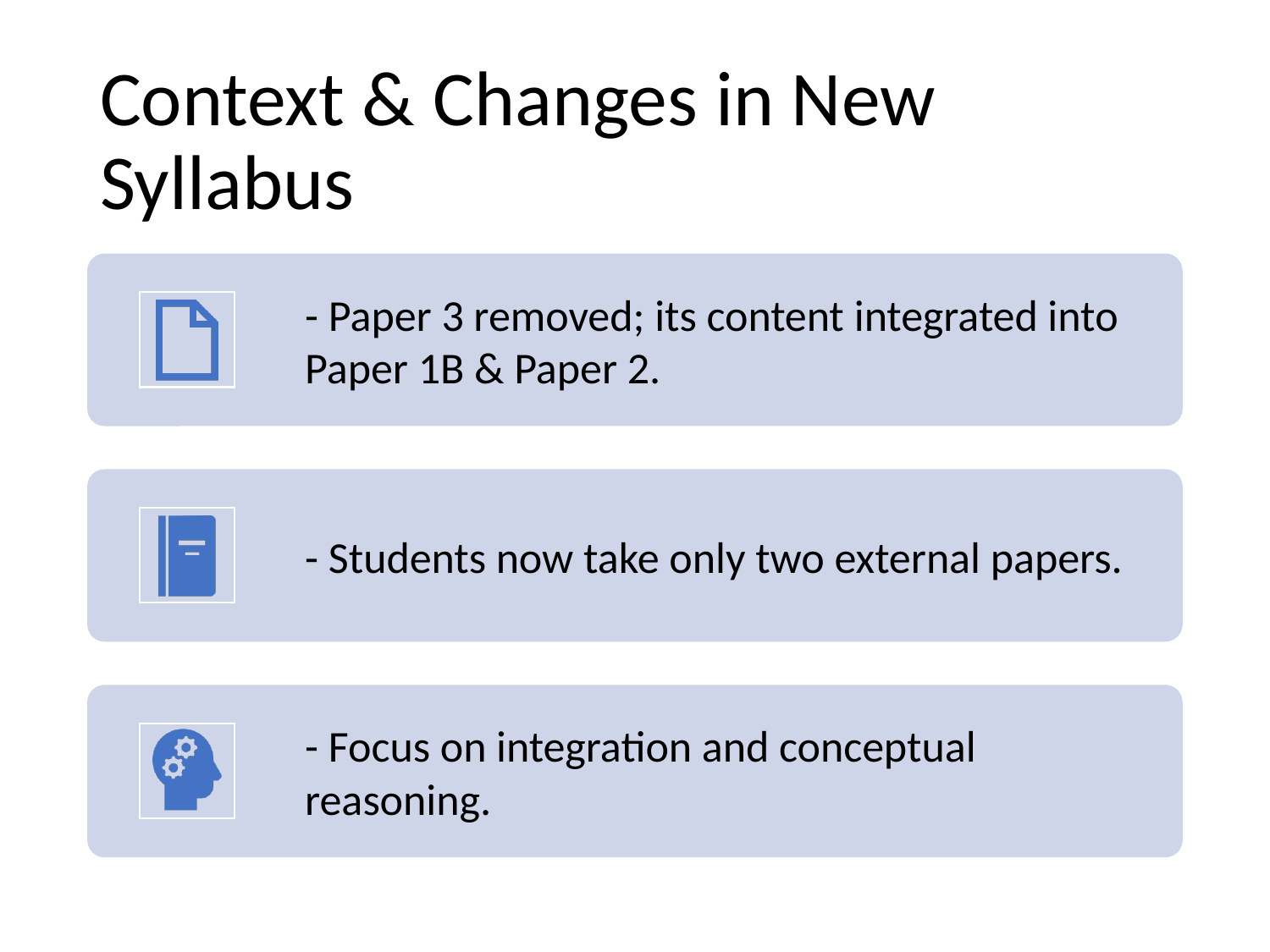

# Context & Changes in New Syllabus
- Paper 3 removed; its content integrated into Paper 1B & Paper 2.
- Students now take only two external papers.
- Focus on integration and conceptual reasoning.